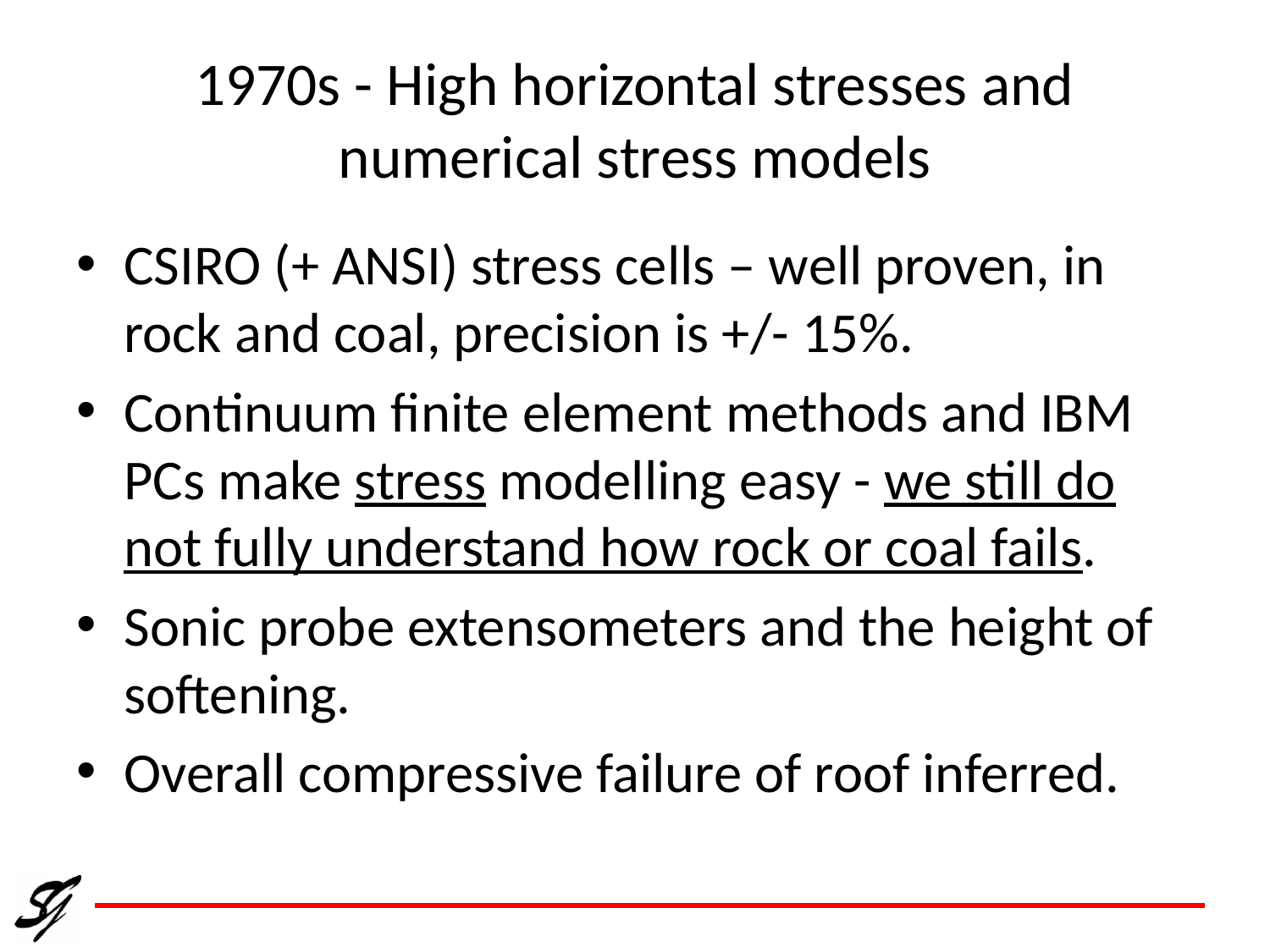

# 1970s - High horizontal stresses and numerical stress models
CSIRO (+ ANSI) stress cells – well proven, in rock and coal, precision is +/- 15%.
Continuum finite element methods and IBM PCs make stress modelling easy - we still do not fully understand how rock or coal fails.
Sonic probe extensometers and the height of softening.
Overall compressive failure of roof inferred.